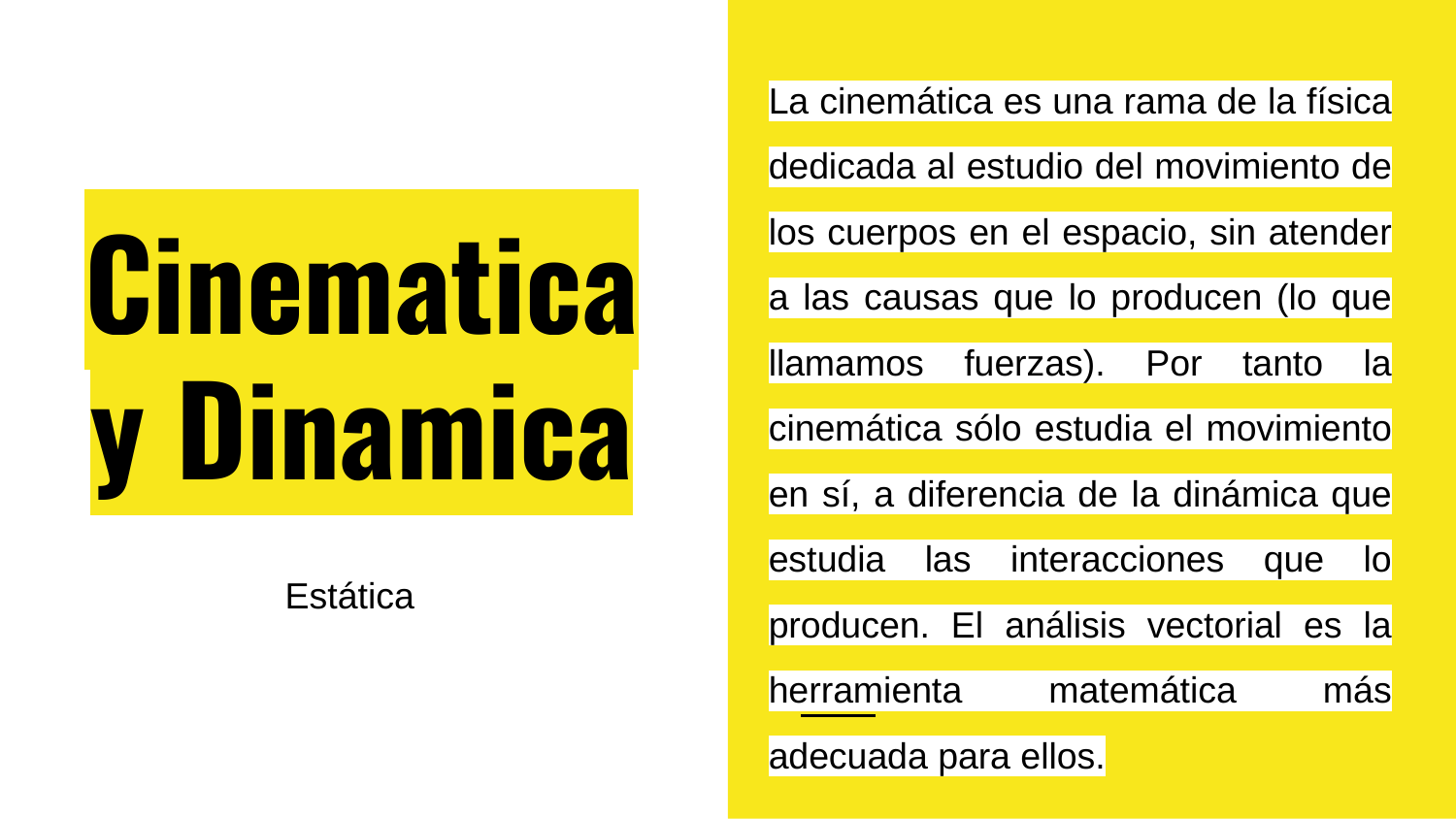

La cinemática es una rama de la física dedicada al estudio del movimiento de los cuerpos en el espacio, sin atender a las causas que lo producen (lo que llamamos fuerzas). Por tanto la cinemática sólo estudia el movimiento en sí, a diferencia de la dinámica que estudia las interacciones que lo producen. El análisis vectorial es la herramienta matemática más adecuada para ellos.
# Cinematica y Dinamica
Estática